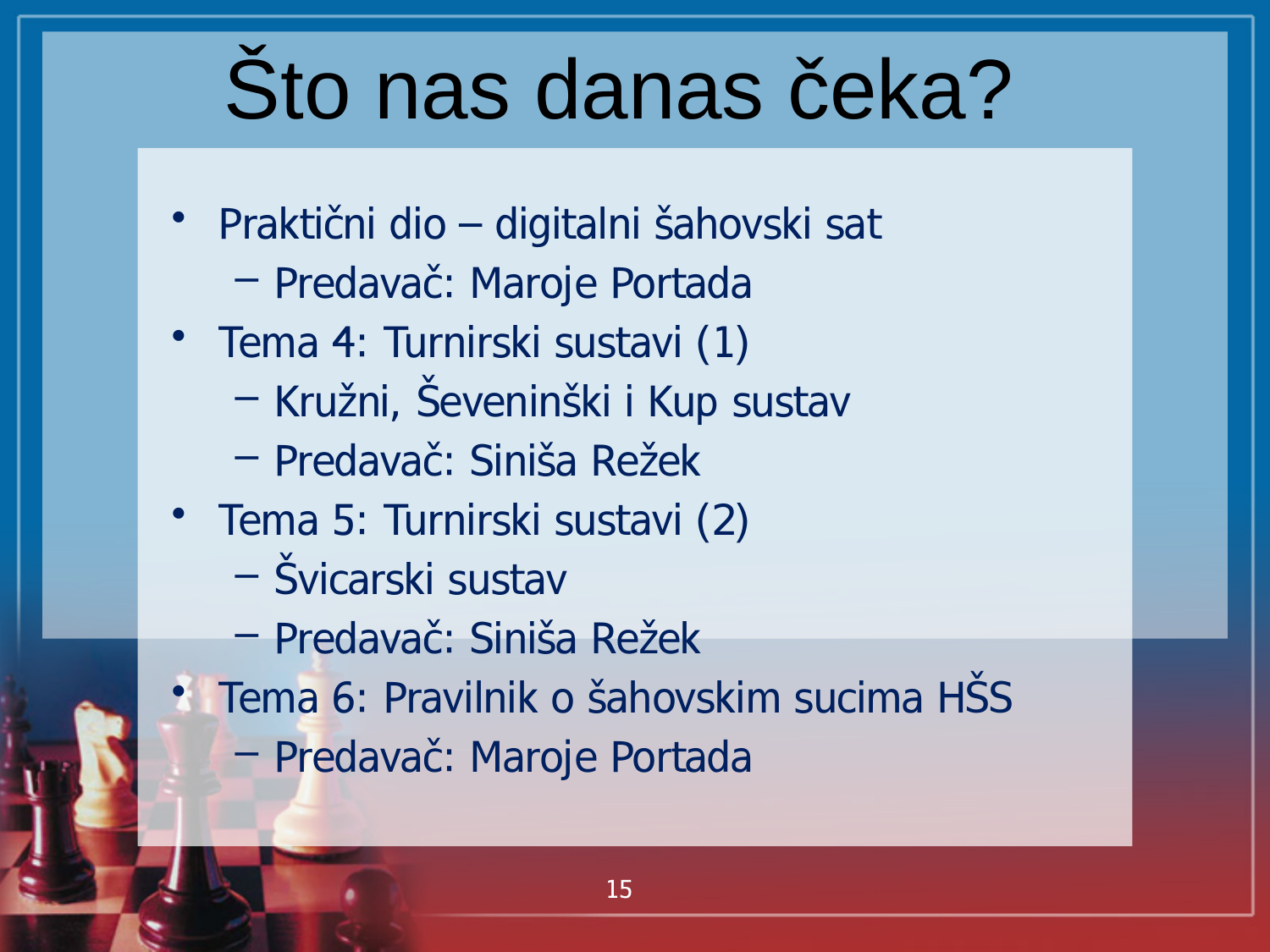

# Što nas danas čeka?
Praktični dio – digitalni šahovski sat
Predavač: Maroje Portada
Tema 4: Turnirski sustavi (1)
Kružni, Ševeninški i Kup sustav
Predavač: Siniša Režek
Tema 5: Turnirski sustavi (2)
Švicarski sustav
Predavač: Siniša Režek
Tema 6: Pravilnik o šahovskim sucima HŠS
Predavač: Maroje Portada
15